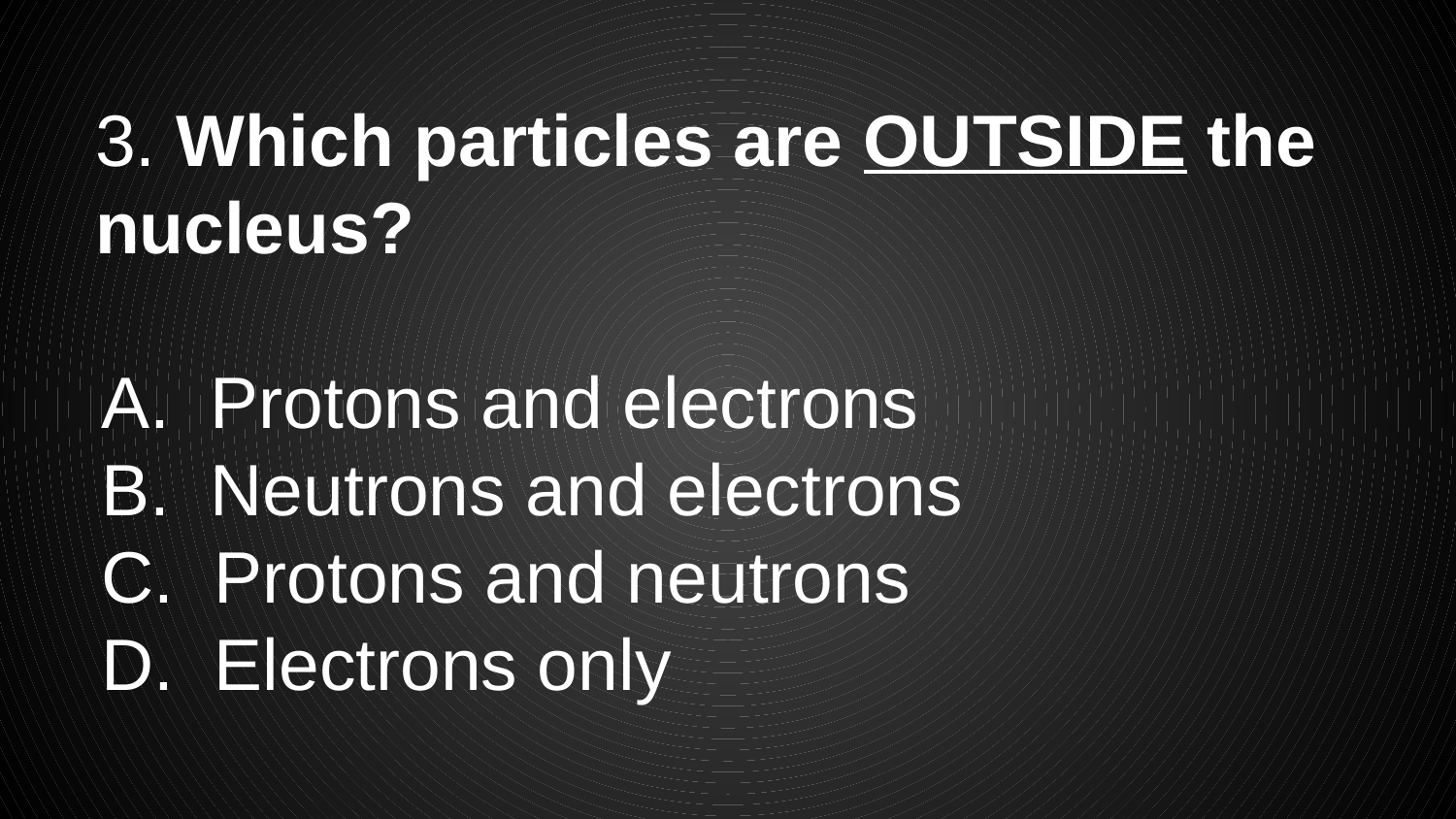

3. Which particles are OUTSIDE the nucleus?

  Protons and electrons
  Neutrons and electrons
  Protons and neutrons
  Electrons only